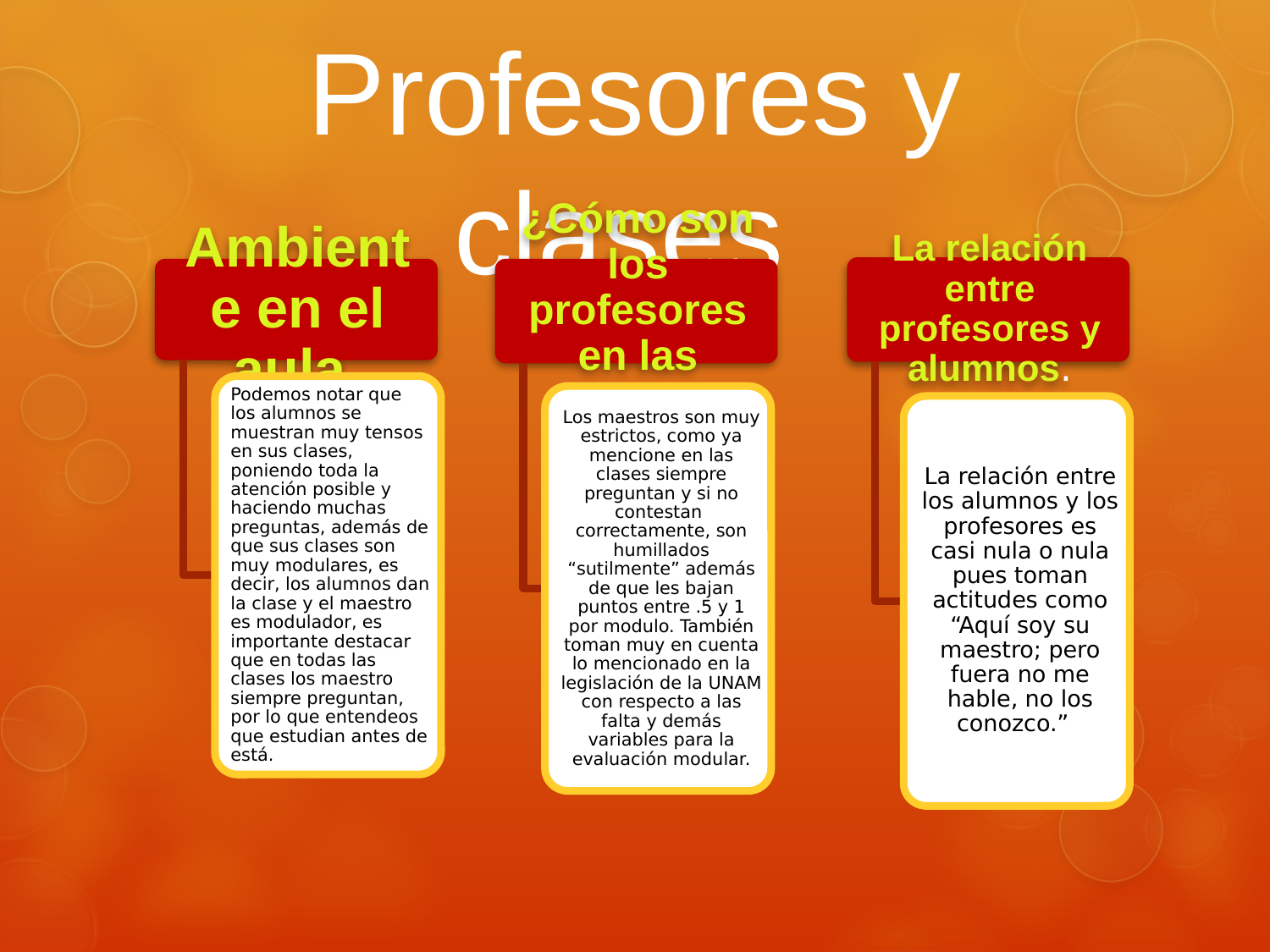

# Profesores y clases
Ambiente en el aula
Podemos notar que los alumnos se muestran muy tensos en sus clases, poniendo toda la atención posible y haciendo muchas preguntas, además de que sus clases son muy modulares, es decir, los alumnos dan la clase y el maestro es modulador, es importante destacar que en todas las clases los maestro siempre preguntan, por lo que entendeos que estudian antes de está.
¿Cómo son los profesores en las clases?
Los maestros son muy estrictos, como ya mencione en las clases siempre preguntan y si no contestan  correctamente, son humillados “sutilmente” además de que les bajan puntos entre .5 y 1 por modulo. También toman muy en cuenta lo mencionado en la legislación de la UNAM con respecto a las falta y demás variables para la evaluación modular.
La relación entre profesores y alumnos.
La relación entre los alumnos y los profesores es casi nula o nula pues toman actitudes como “Aquí soy su maestro; pero fuera no me hable, no los conozco.”